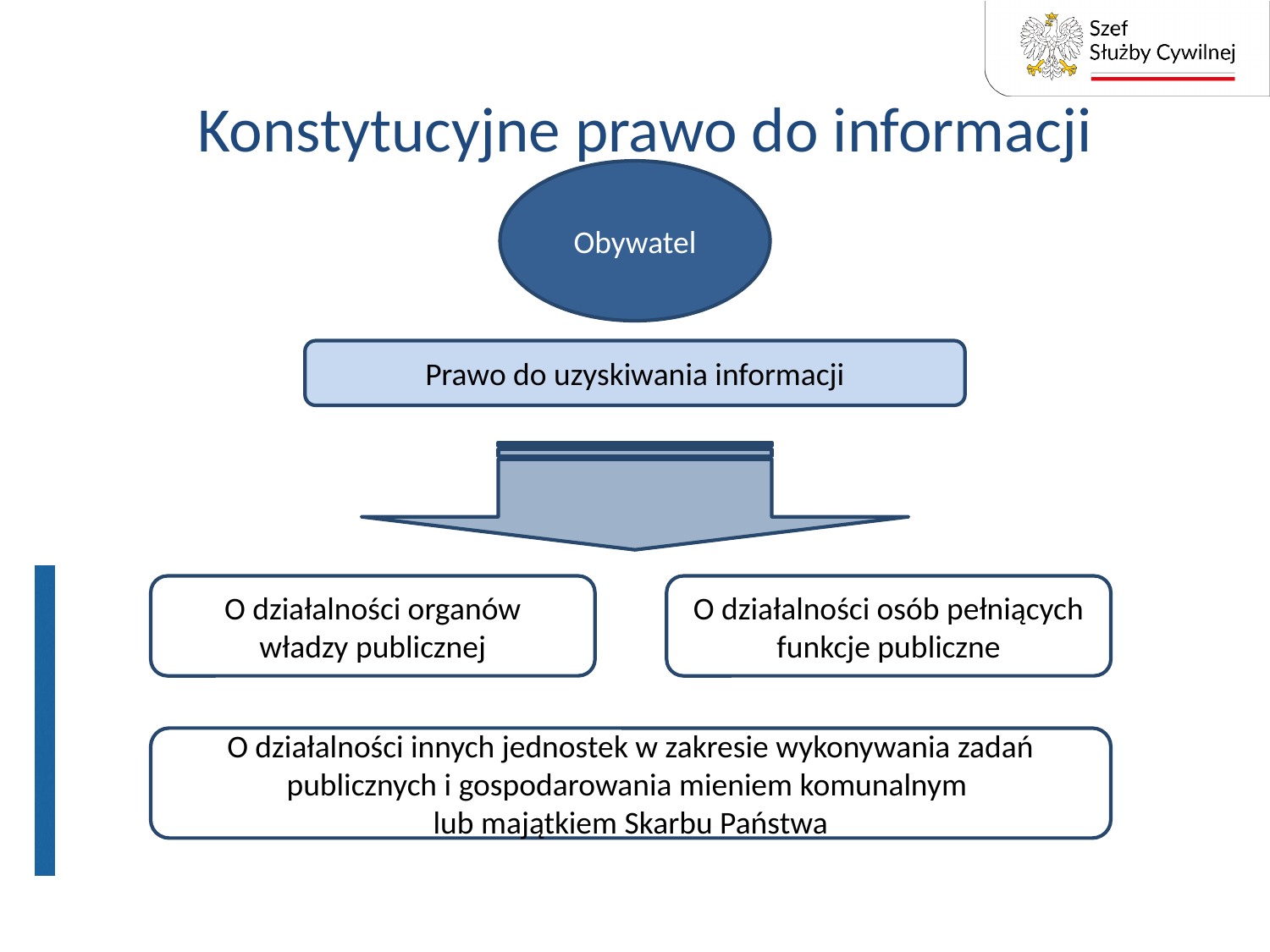

# Konstytucyjne prawo do informacji
Obywatel

Prawo do uzyskiwania informacji
O działalności organów
władzy publicznej
O działalności osób pełniących funkcje publiczne
O działalności innych jednostek w zakresie wykonywania zadań publicznych i gospodarowania mieniem komunalnym
lub majątkiem Skarbu Państwa